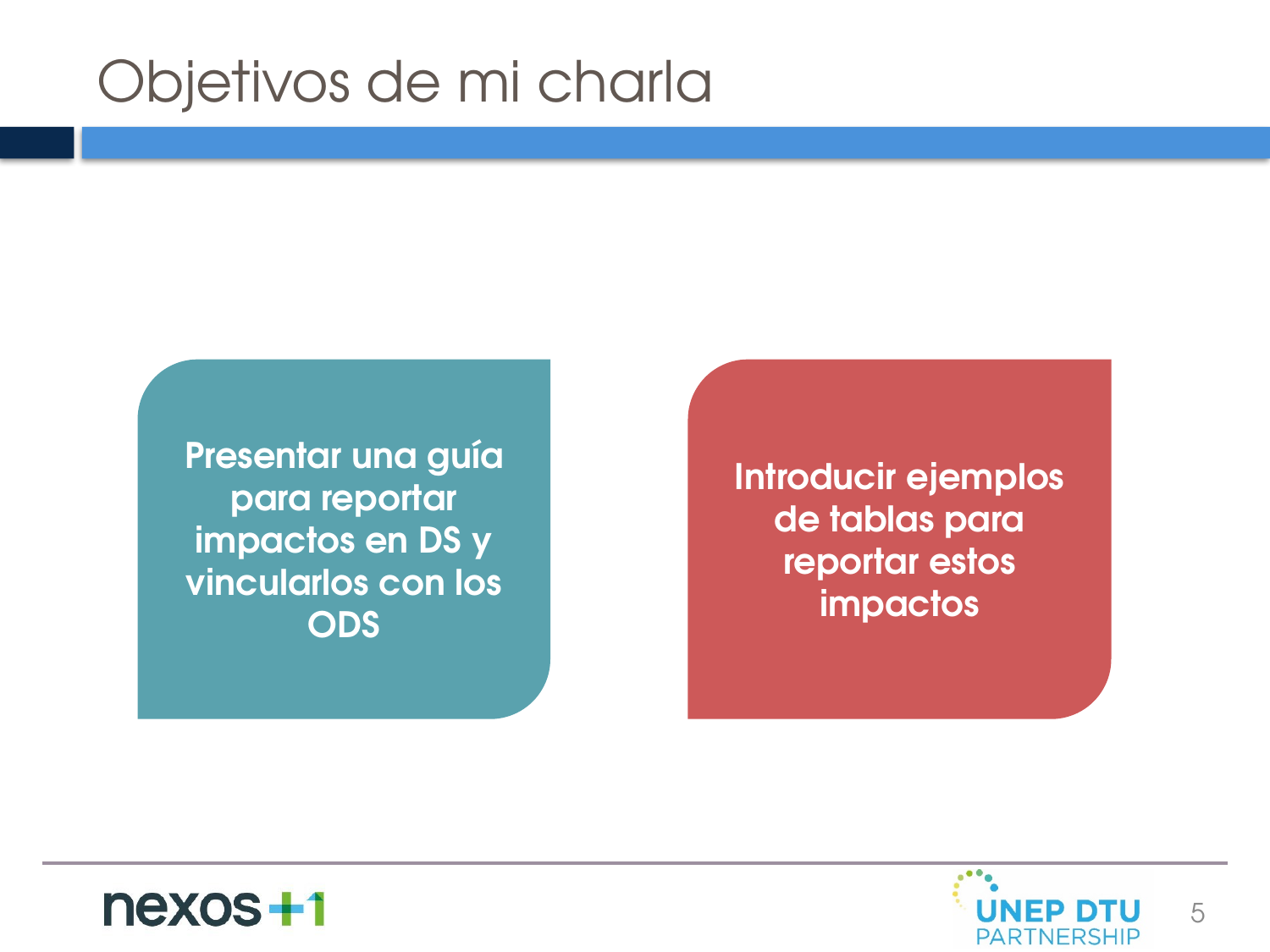

# Objetivos de mi charla

Presentar una guía para reportar impactos en DS y vincularlos con los ODS
Introducir ejemplos de tablas para reportar estos impactos
5